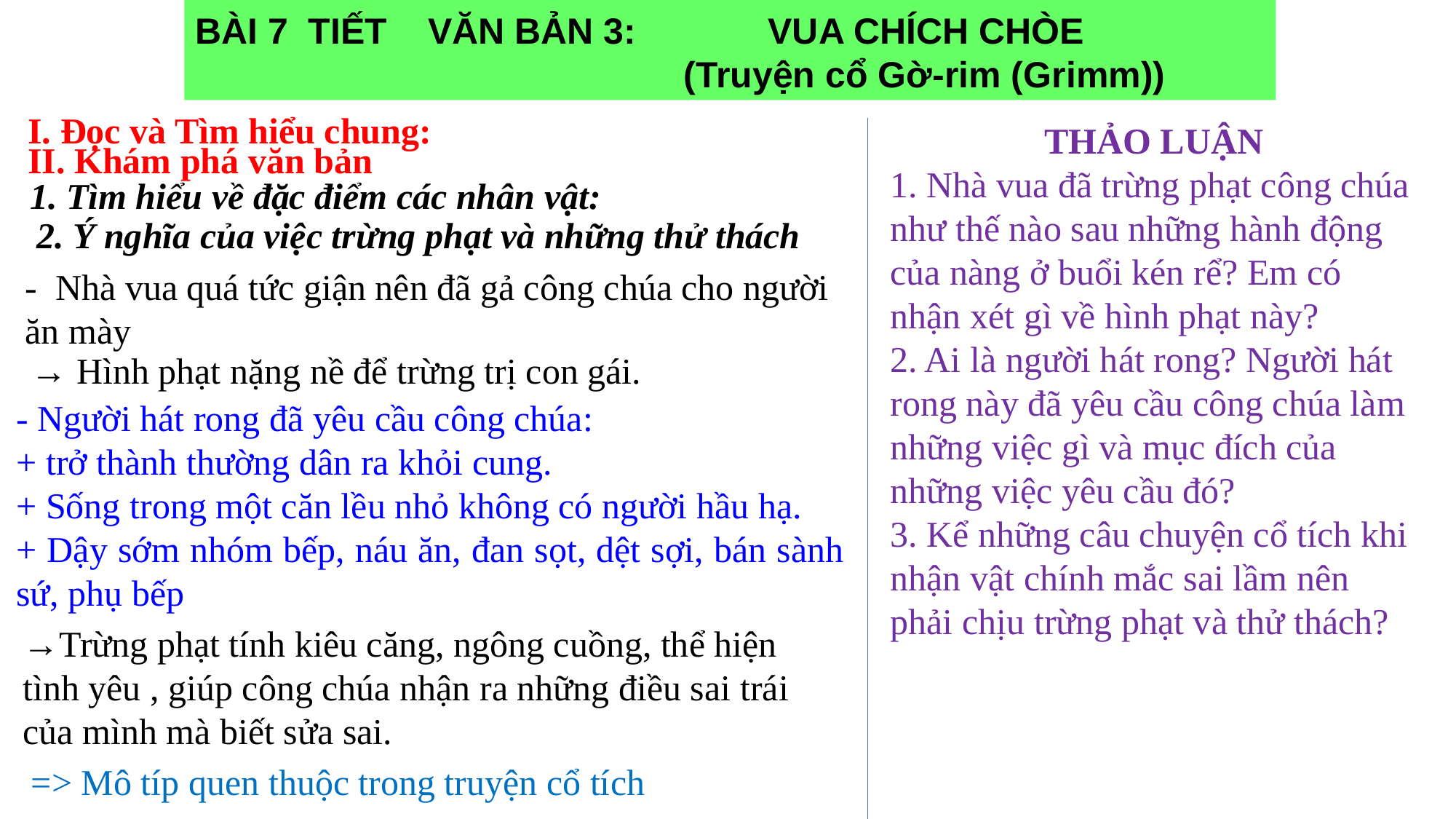

BÀI 7  TIẾT    VĂN BẢN 3:             VUA CHÍCH CHÒE
                                                (Truyện cổ Gờ-rim (Grimm))
I. Đọc và Tìm hiểu chung:

THẢO LUẬN
1. Nhà vua đã trừng phạt công chúa như thế nào sau những hành động của nàng ở buổi kén rể? Em có nhận xét gì về hình phạt này?
2. Ai là người hát rong? Người hát rong này đã yêu cầu công chúa làm những việc gì và mục đích của những việc yêu cầu đó?
3. Kể những câu chuyện cổ tích khi nhận vật chính mắc sai lầm nên phải chịu trừng phạt và thử thách?

II. Khám phá văn bản
1. Tìm hiểu về đặc điểm các nhân vật:

2. Ý nghĩa của việc trừng phạt và những thử thách
-  Nhà vua quá tức giận nên đã gả công chúa cho người ăn mày
→ Hình phạt nặng nề để trừng trị con gái.
- Người hát rong đã yêu cầu công chúa:
+ trở thành thường dân ra khỏi cung.
+ Sống trong một căn lều nhỏ không có người hầu hạ.
+ Dậy sớm nhóm bếp, náu ăn, đan sọt, dệt sợi, bán sành sứ, phụ bếp
→Trừng phạt tính kiêu căng, ngông cuồng, thể hiện tình yêu , giúp công chúa nhận ra những điều sai trái của mình mà biết sửa sai.
=> Mô típ quen thuộc trong truyện cổ tích